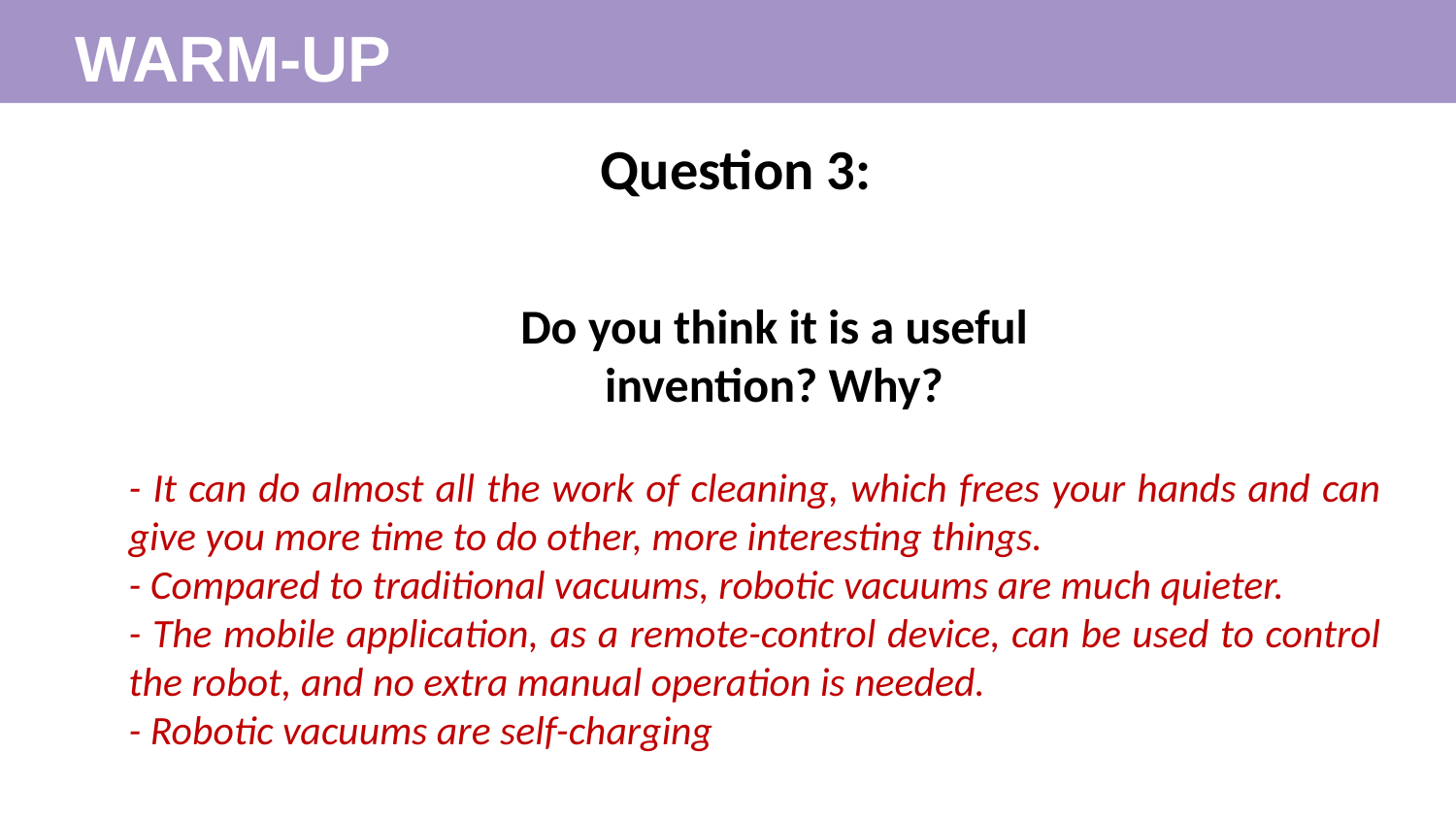

WARM-UP
Question 3:
Do you think it is a useful invention? Why?
- It can do almost all the work of cleaning, which frees your hands and can give you more time to do other, more interesting things.
- Compared to traditional vacuums, robotic vacuums are much quieter.
- The mobile application, as a remote-control device, can be used to control the robot, and no extra manual operation is needed.
- Robotic vacuums are self-charging